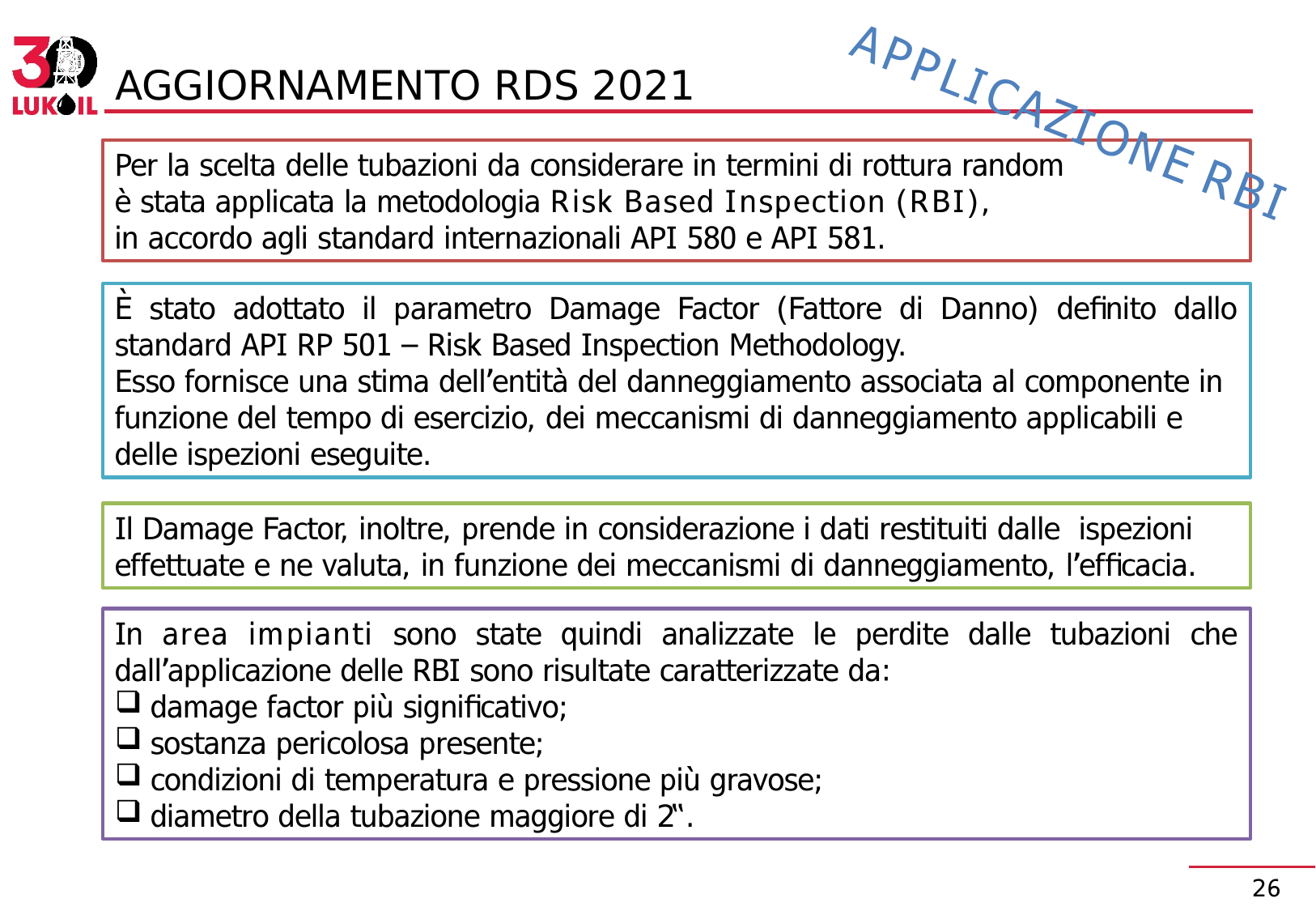

AGGIORNAMENTO RDS 2021
Applicazione RBI
Per la scelta delle tubazioni da considerare in termini di rottura random
è stata applicata la metodologia Risk Based Inspection (RBI),
in accordo agli standard internazionali API 580 e API 581.
È stato adottato il parametro Damage Factor (Fattore di Danno) definito dallo standard API RP 501 – Risk Based Inspection Methodology.
Esso fornisce una stima dell’entità del danneggiamento associata al componente in
funzione del tempo di esercizio, dei meccanismi di danneggiamento applicabili e delle ispezioni eseguite.
Il Damage Factor, inoltre, prende in considerazione i dati restituiti dalle  ispezioni effettuate e ne valuta, in funzione dei meccanismi di danneggiamento, l’efficacia.
In area impianti sono state quindi analizzate le perdite dalle tubazioni che dall’applicazione delle RBI sono risultate caratterizzate da:
damage factor più significativo;
sostanza pericolosa presente;
condizioni di temperatura e pressione più gravose;
diametro della tubazione maggiore di 2“.